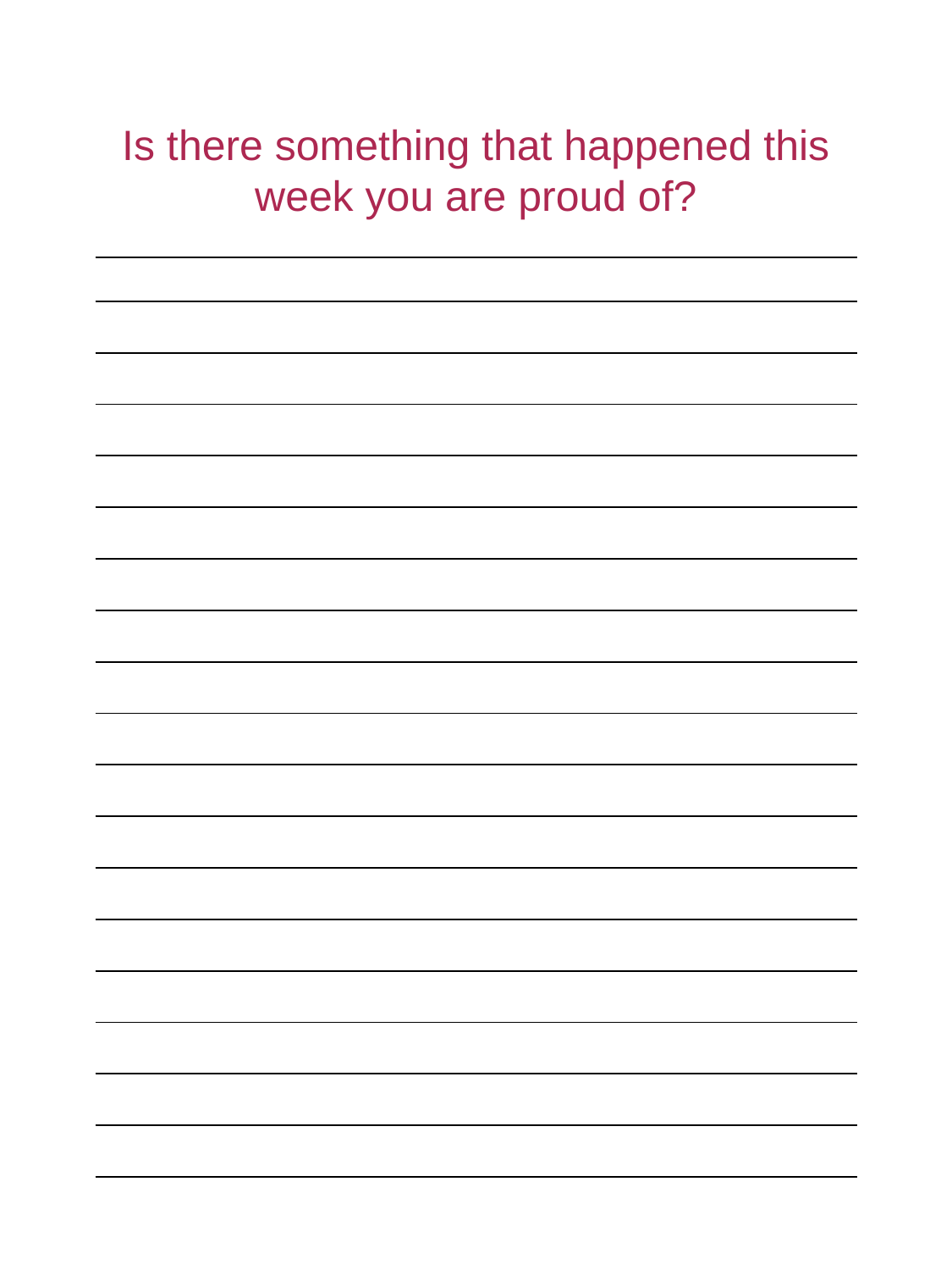

Is there something that happened this week you are proud of?
|  |
| --- |
|  |
|  |
|  |
|  |
|  |
|  |
|  |
|  |
|  |
|  |
|  |
|  |
|  |
|  |
|  |
|  |
|  |